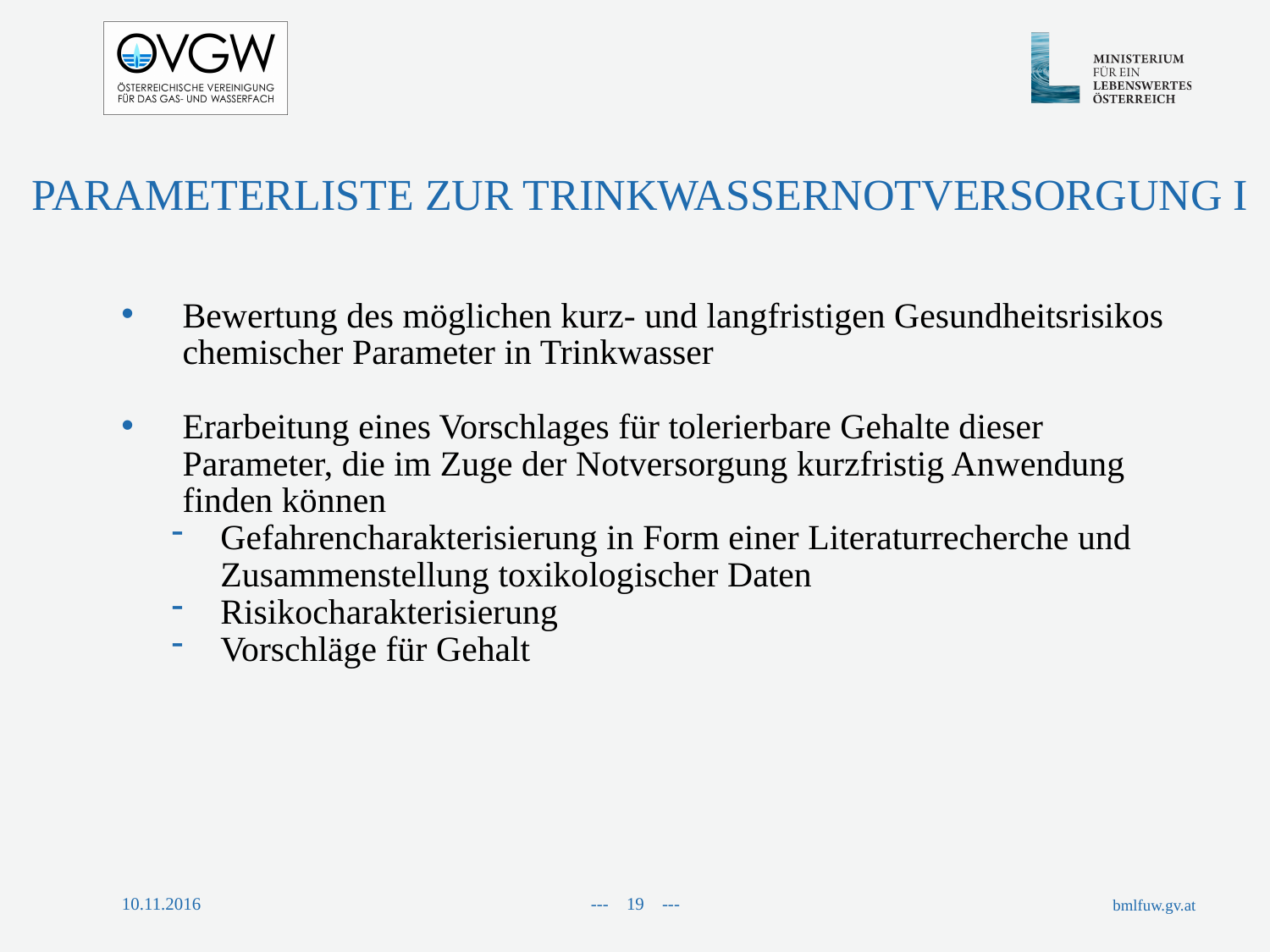

Parameterliste zur Trinkwassernotversorgung I

Bewertung des möglichen kurz- und langfristigen Gesundheitsrisikos chemischer Parameter in Trinkwasser

Erarbeitung eines Vorschlages für tolerierbare Gehalte dieser Parameter, die im Zuge der Notversorgung kurzfristig Anwendung finden können
Gefahrencharakterisierung in Form einer Literaturrecherche und Zusammenstellung toxikologischer Daten
Risikocharakterisierung
Vorschläge für Gehalt